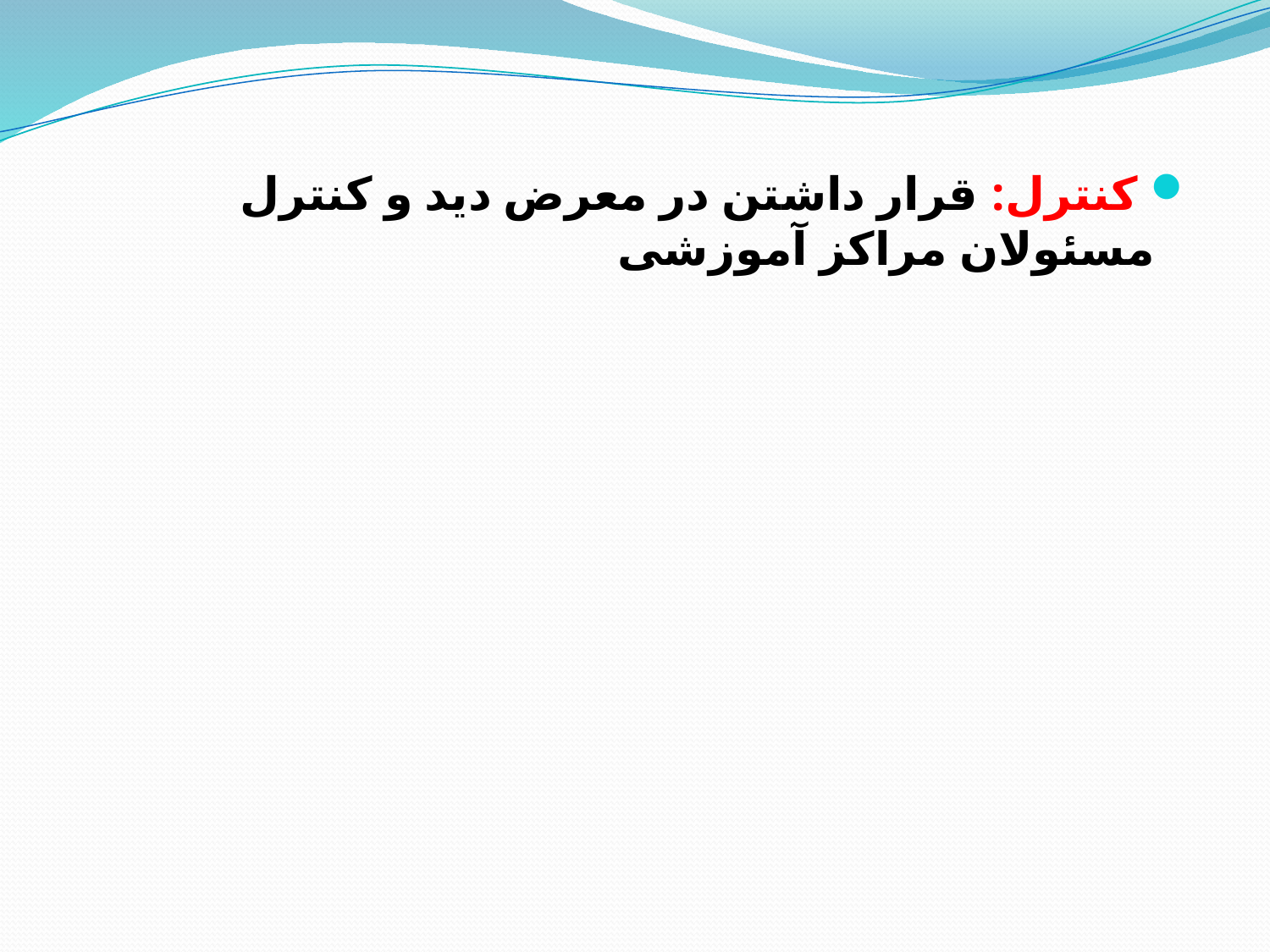

کنترل: قرار داشتن در معرض دید و کنترل مسئولان مراکز آموزشی